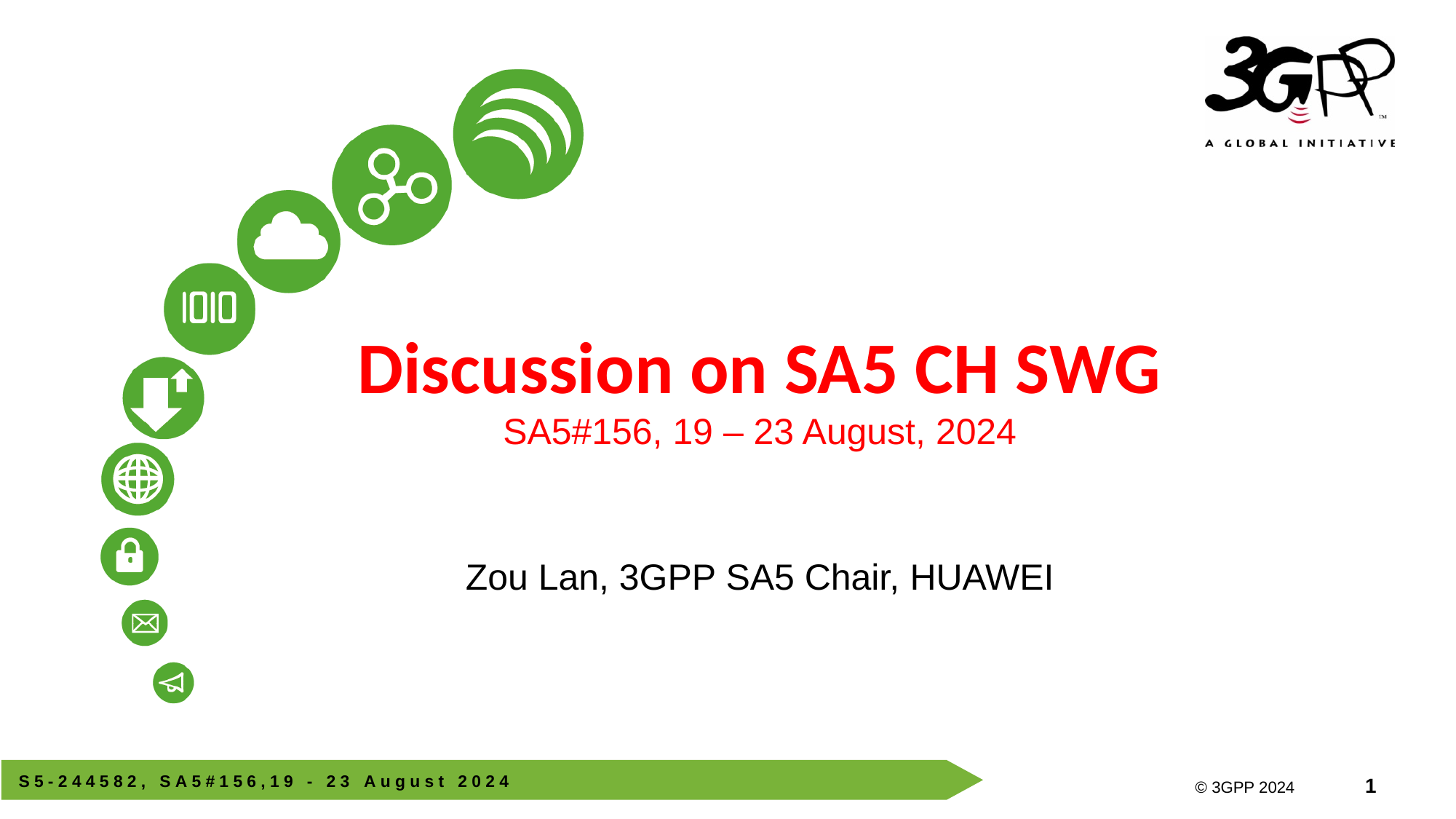

# Discussion on SA5 CH SWG SA5#156, 19 – 23 August, 2024
Zou Lan, 3GPP SA5 Chair, HUAWEI